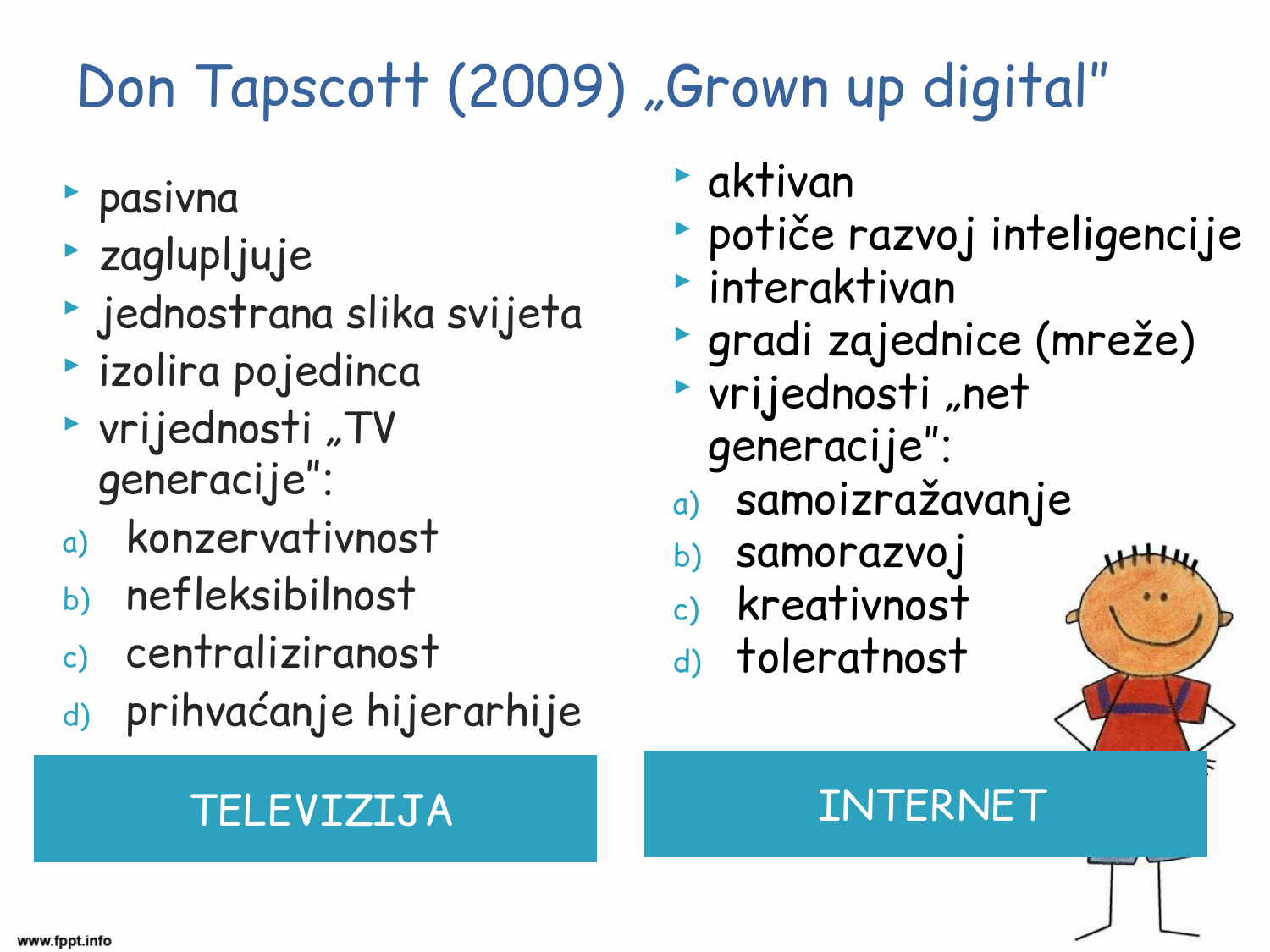

# Don Tapscott (2009) „Grown up digital”
aktivan
potiče razvoj inteligencije
interaktivan
gradi zajednice (mreže)
vrijednosti „net generacije”:
samoizražavanje
samorazvoj
kreativnost
toleratnost
pasivna
zaglupljuje
jednostrana slika svijeta
izolira pojedinca
vrijednosti „TV generacije”:
konzervativnost
nefleksibilnost
centraliziranost
prihvaćanje hijerarhije
INTERNET
TELEVIZIJA